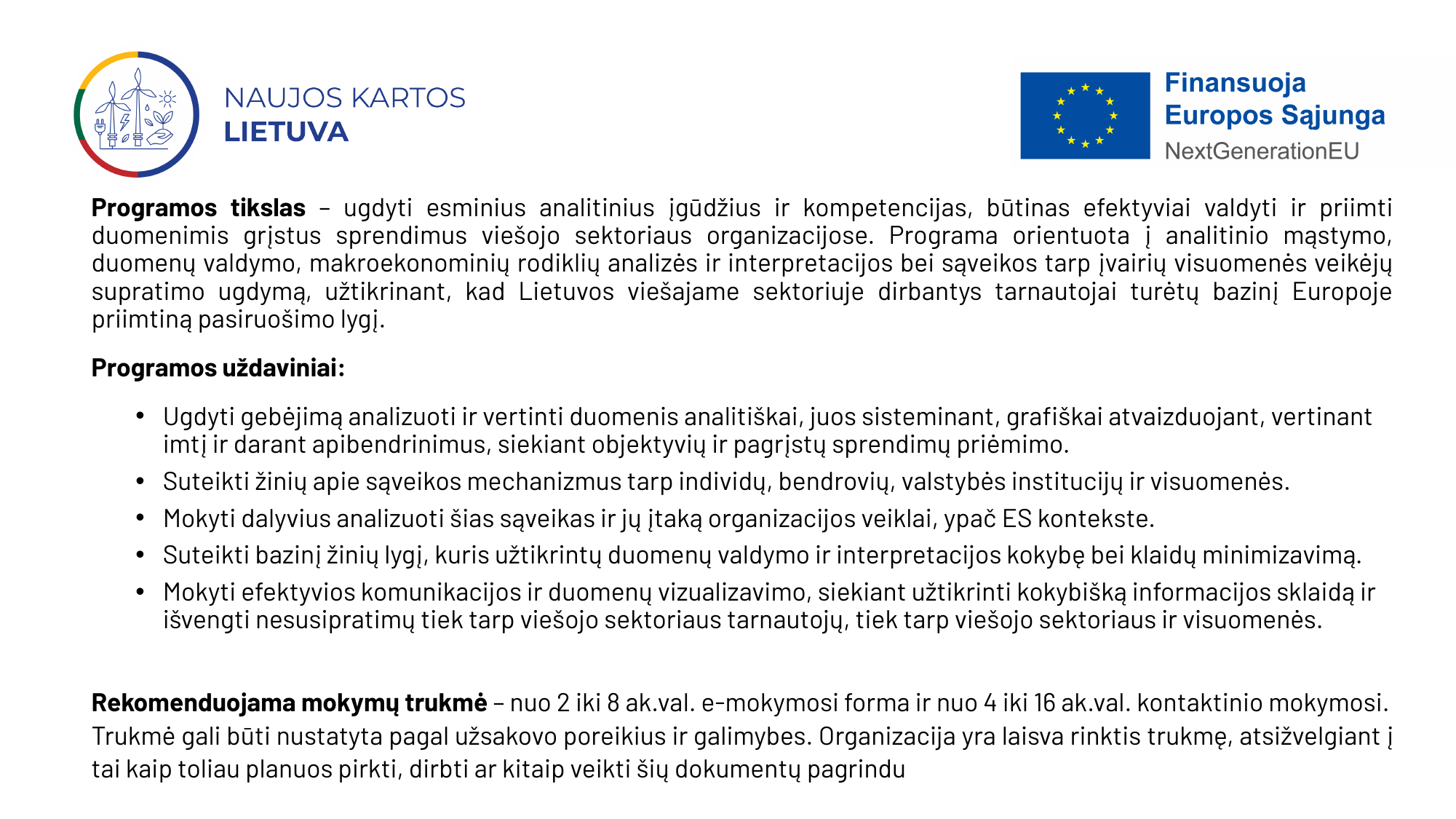

Programos tikslas – ugdyti esminius analitinius įgūdžius ir kompetencijas, būtinas efektyviai valdyti ir priimti duomenimis grįstus sprendimus viešojo sektoriaus organizacijose. Programa orientuota į analitinio mąstymo, duomenų valdymo, makroekonominių rodiklių analizės ir interpretacijos bei sąveikos tarp įvairių visuomenės veikėjų supratimo ugdymą, užtikrinant, kad Lietuvos viešajame sektoriuje dirbantys tarnautojai turėtų bazinį Europoje priimtiną pasiruošimo lygį.
Programos uždaviniai:
Ugdyti gebėjimą analizuoti ir vertinti duomenis analitiškai, juos sisteminant, grafiškai atvaizduojant, vertinant imtį ir darant apibendrinimus, siekiant objektyvių ir pagrįstų sprendimų priėmimo.
Suteikti žinių apie sąveikos mechanizmus tarp individų, bendrovių, valstybės institucijų ir visuomenės.
Mokyti dalyvius analizuoti šias sąveikas ir jų įtaką organizacijos veiklai, ypač ES kontekste.
Suteikti bazinį žinių lygį, kuris užtikrintų duomenų valdymo ir interpretacijos kokybę bei klaidų minimizavimą.
Mokyti efektyvios komunikacijos ir duomenų vizualizavimo, siekiant užtikrinti kokybišką informacijos sklaidą ir išvengti nesusipratimų tiek tarp viešojo sektoriaus tarnautojų, tiek tarp viešojo sektoriaus ir visuomenės.

Rekomenduojama mokymų trukmė – nuo 2 iki 8 ak.val. e-mokymosi forma ir nuo 4 iki 16 ak.val. kontaktinio mokymosi.
Trukmė gali būti nustatyta pagal užsakovo poreikius ir galimybes. Organizacija yra laisva rinktis trukmę, atsižvelgiant į tai kaip toliau planuos pirkti, dirbti ar kitaip veikti šių dokumentų pagrindu